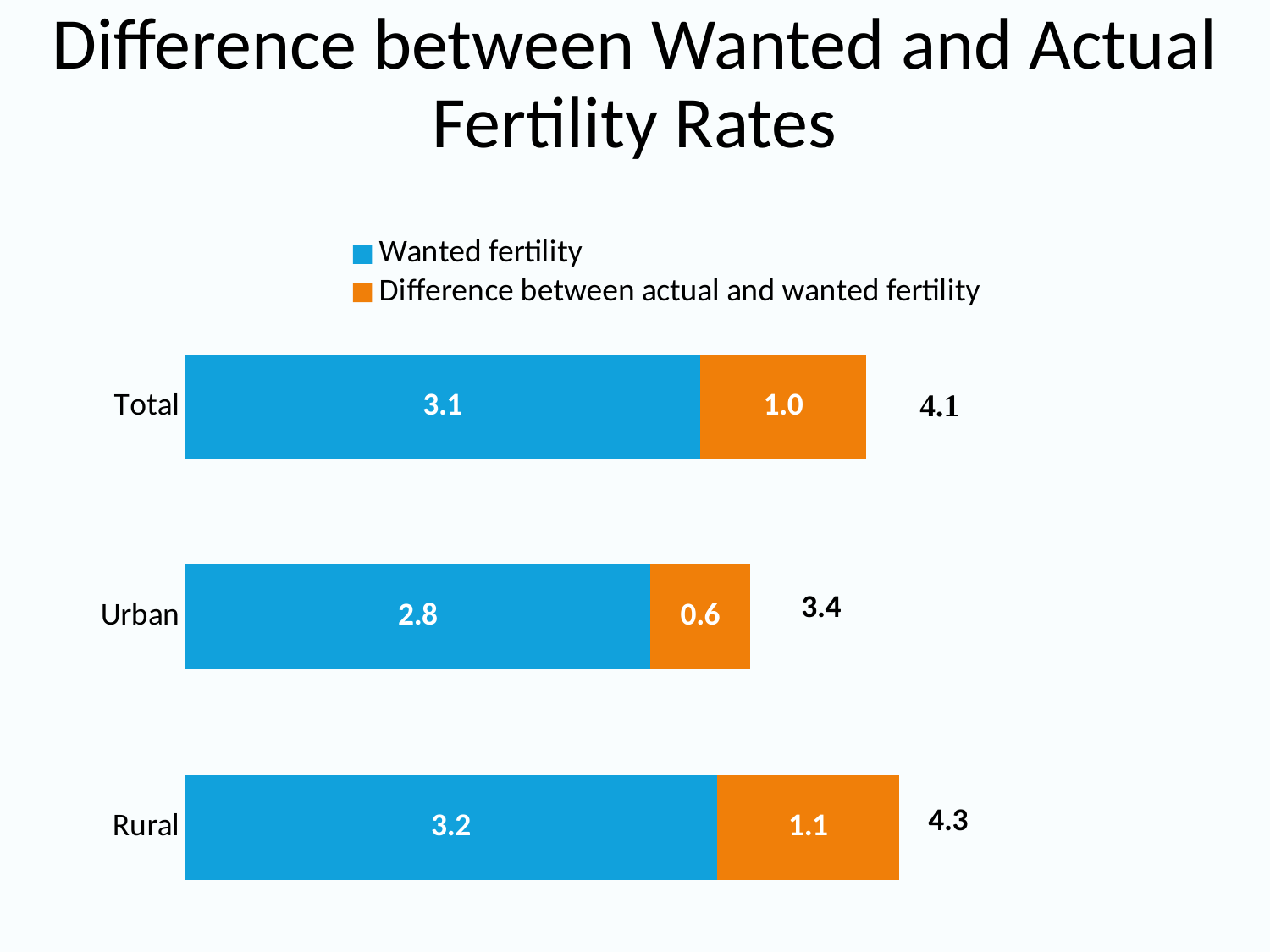

# Difference between Wanted and Actual Fertility Rates

### Chart

| Category | Wanted fertility | Difference between actual and wanted fertility |
|---|---|---|
| Rural | 3.2 | 1.1 |
| Urban | 2.8 | 0.6 |
| Total | 3.1 | 1.0 |